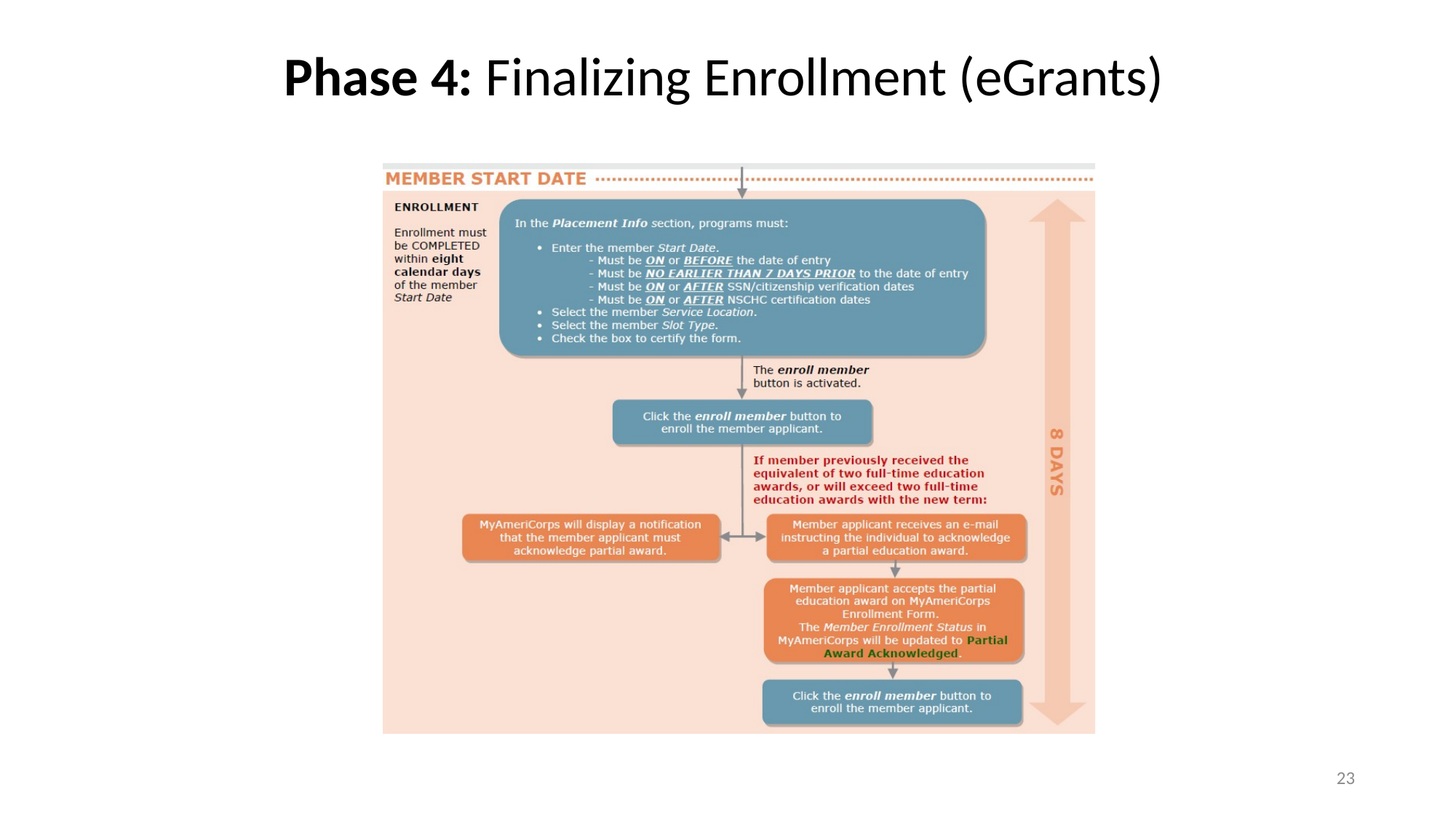

# Phase 4: Finalizing Enrollment (eGrants)

23